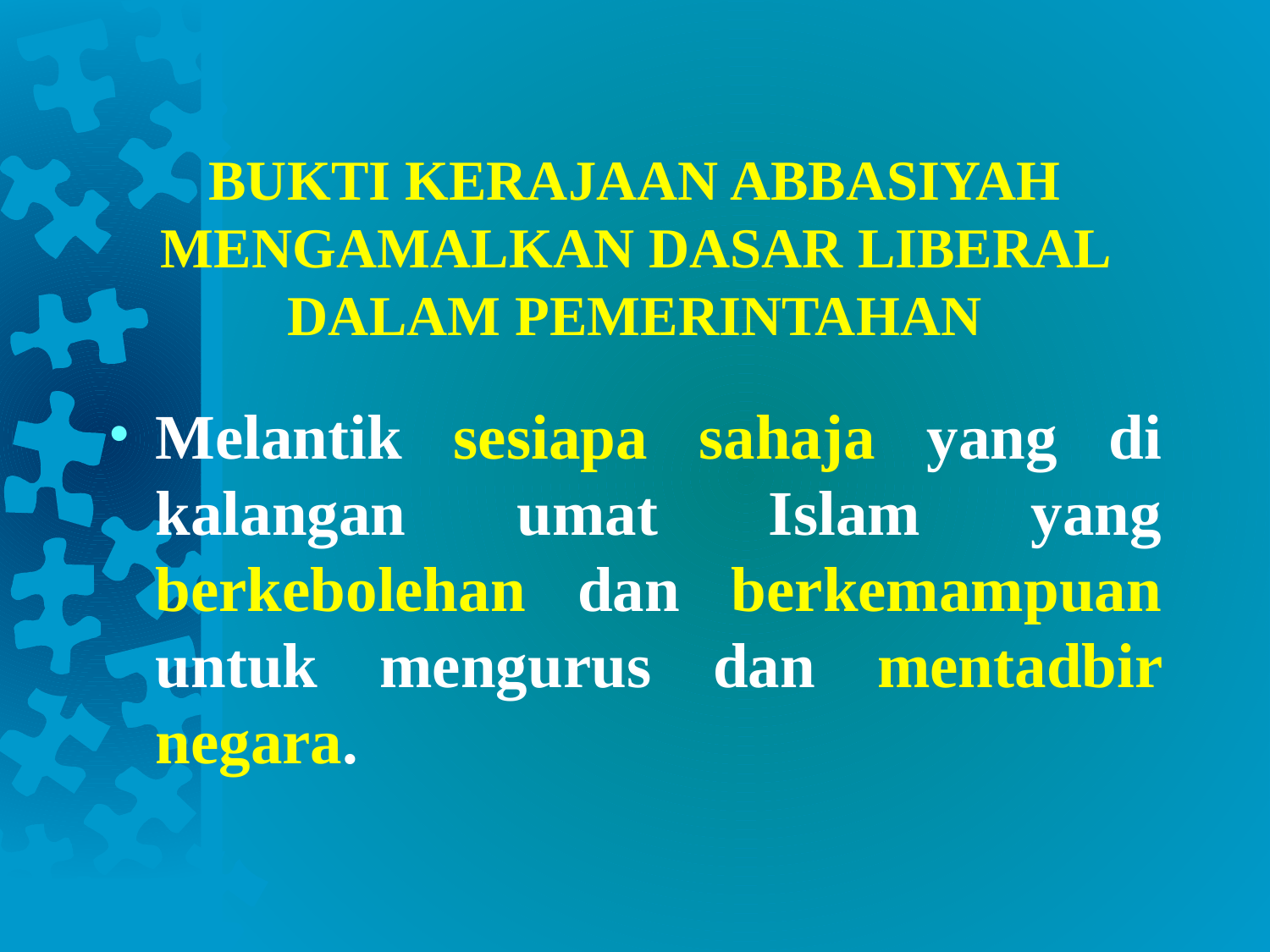

# BUKTI KERAJAAN ABBASIYAH MENGAMALKAN DASAR LIBERAL DALAM PEMERINTAHAN

Melantik sesiapa sahaja yang di kalangan umat Islam yang berkebolehan dan berkemampuan untuk mengurus dan mentadbir negara.